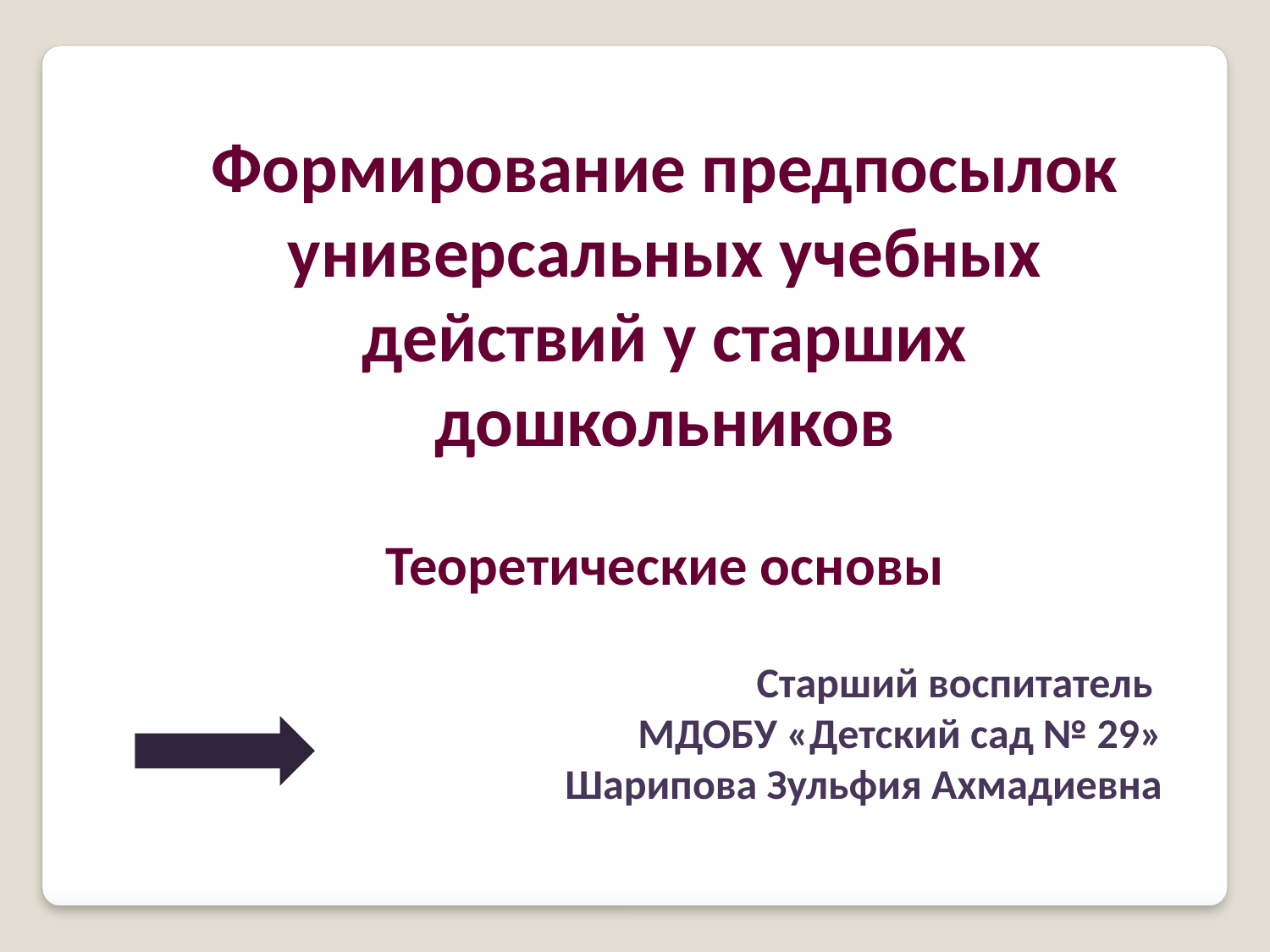

Формирование предпосылок универсальных учебных действий у старших дошкольников

Теоретические основы

Старший воспитатель
МДОБУ «Детский сад № 29»
Шарипова Зульфия Ахмадиевна